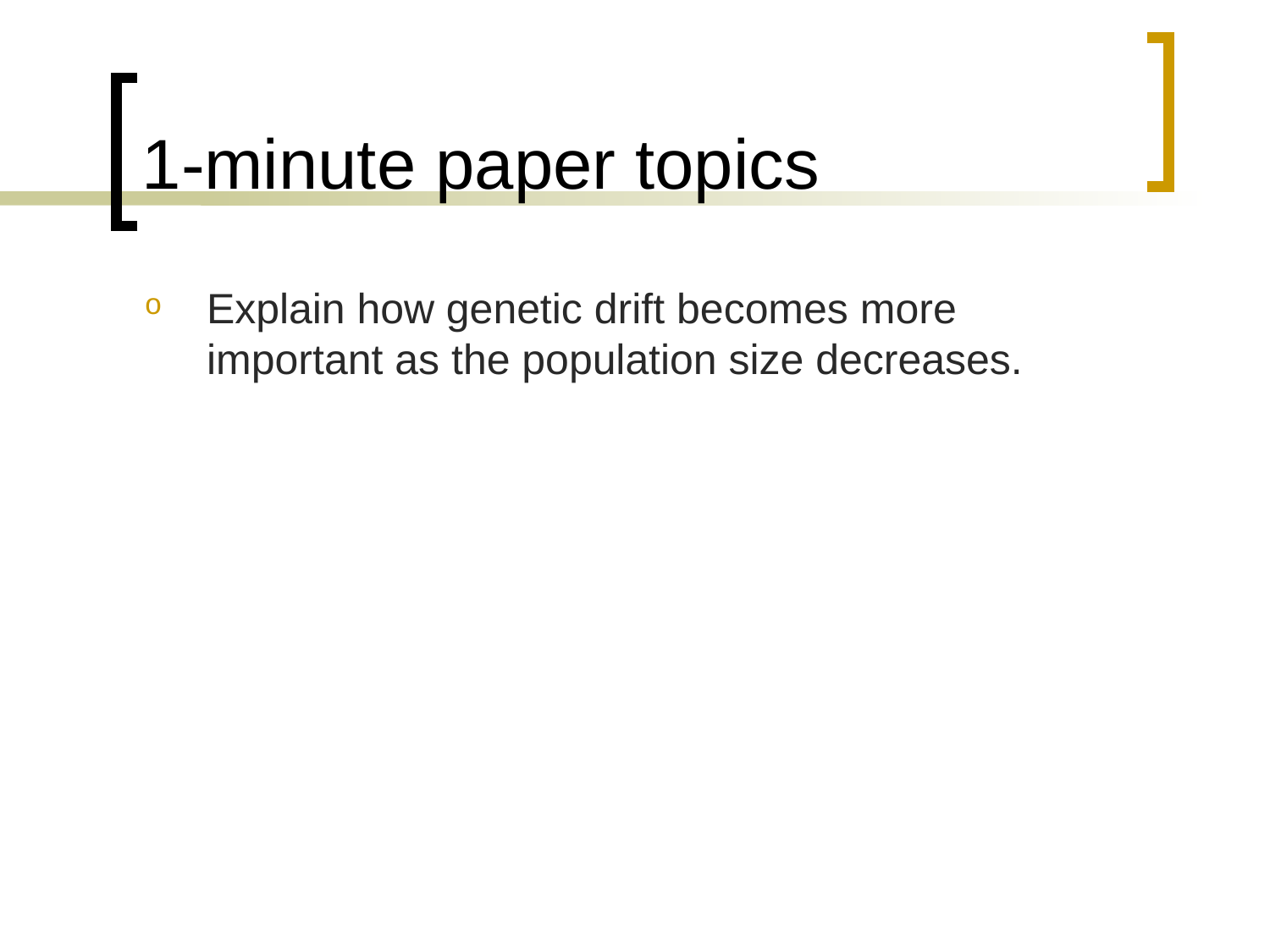

# 1-minute paper topics
Explain how genetic drift becomes more important as the population size decreases.